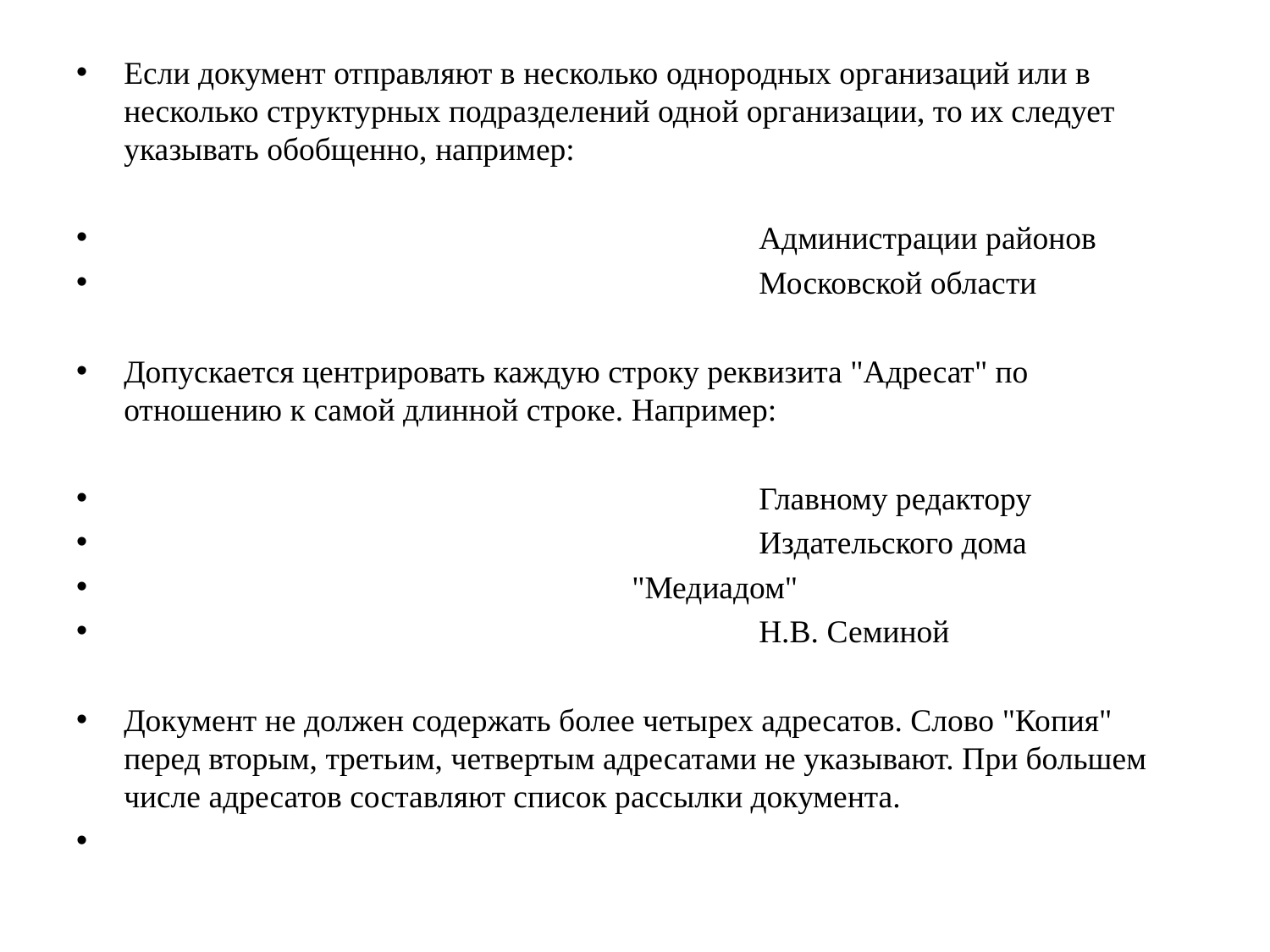

Если документ отправляют в несколько однородных организаций или в несколько структурных подразделений одной организации, то их следует указывать обобщенно, например:

                                			Администрации районов
                                 			Московской области

Допускается центрировать каждую строку реквизита "Адресат" по отношению к самой длинной строке. Например:

                                      			Главному редактору
                                      			Издательского дома
                                          		"Медиадом"
                                         			Н.В. Семиной

Документ не должен содержать более четырех адресатов. Слово "Копия" перед вторым, третьим, четвертым адресатами не указывают. При большем числе адресатов составляют список рассылки документа.